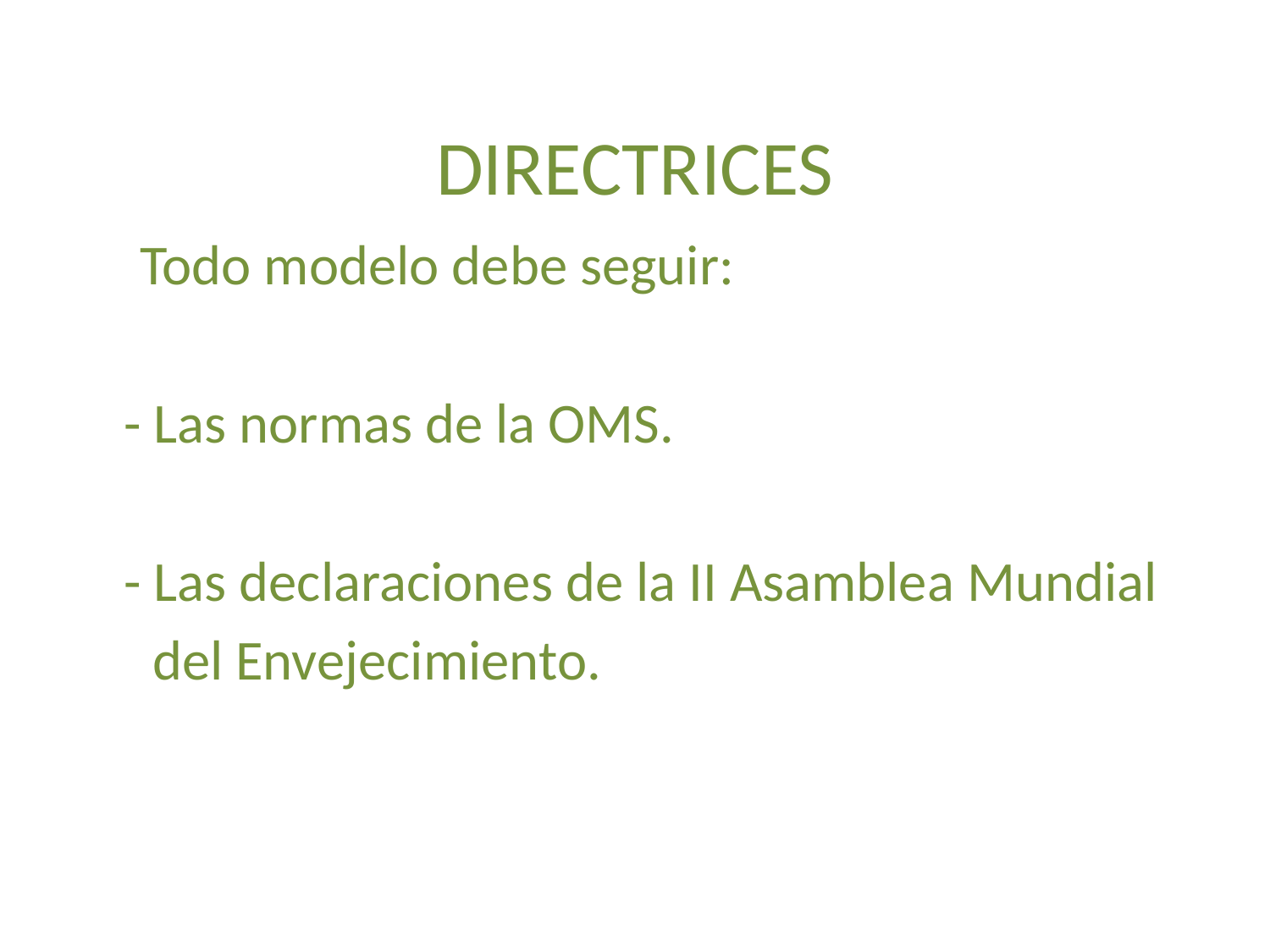

# DIRECTRICES
     Todo modelo debe seguir:

	- Las normas de la OMS.

	- Las declaraciones de la II Asamblea Mundial
      del Envejecimiento.